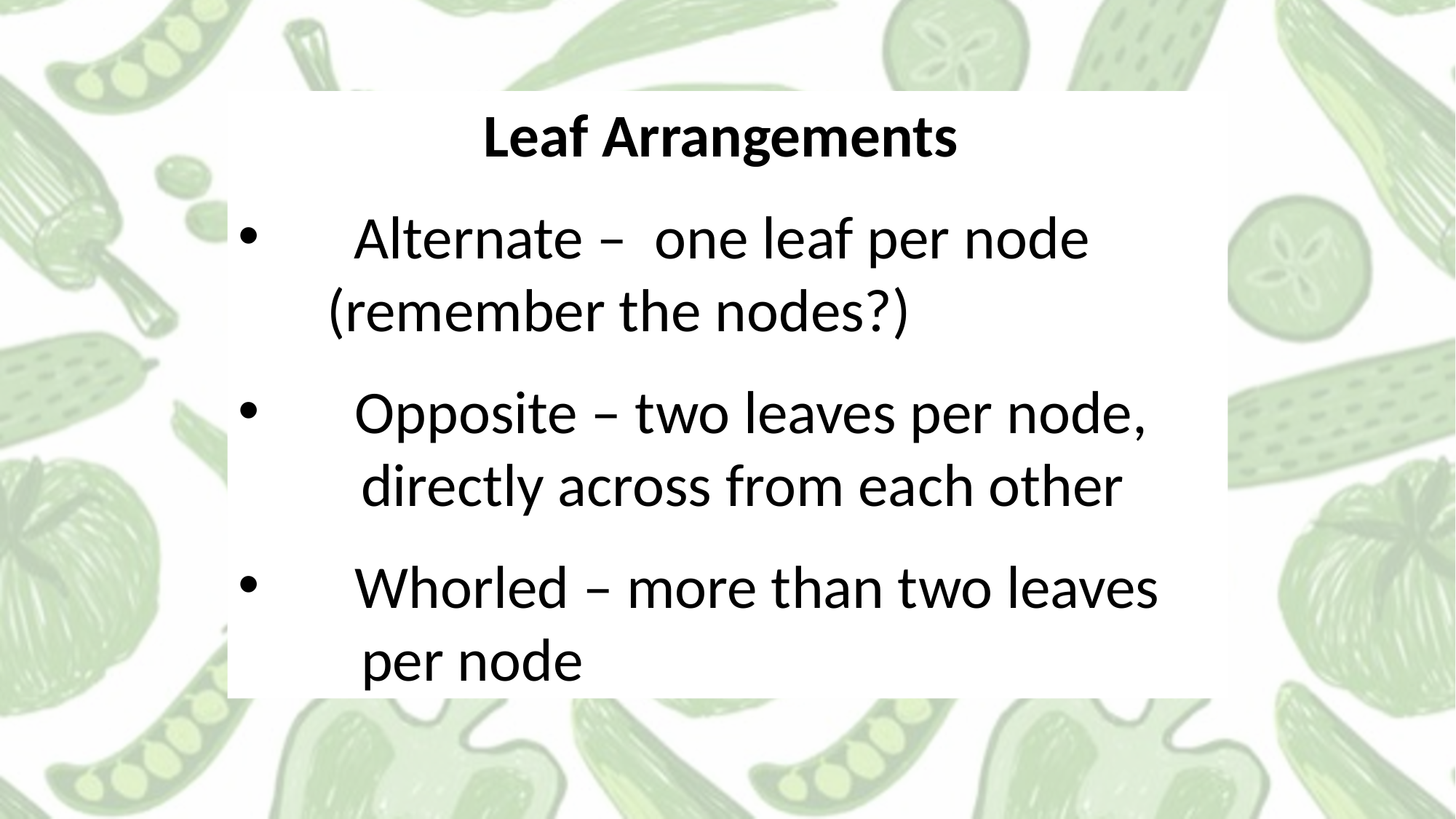

Leaf Arrangements

  Alternate –  one leaf per node  (remember the nodes?)

       Opposite – two leaves per node,
         directly across from each other

       Whorled – more than two leaves
         per node